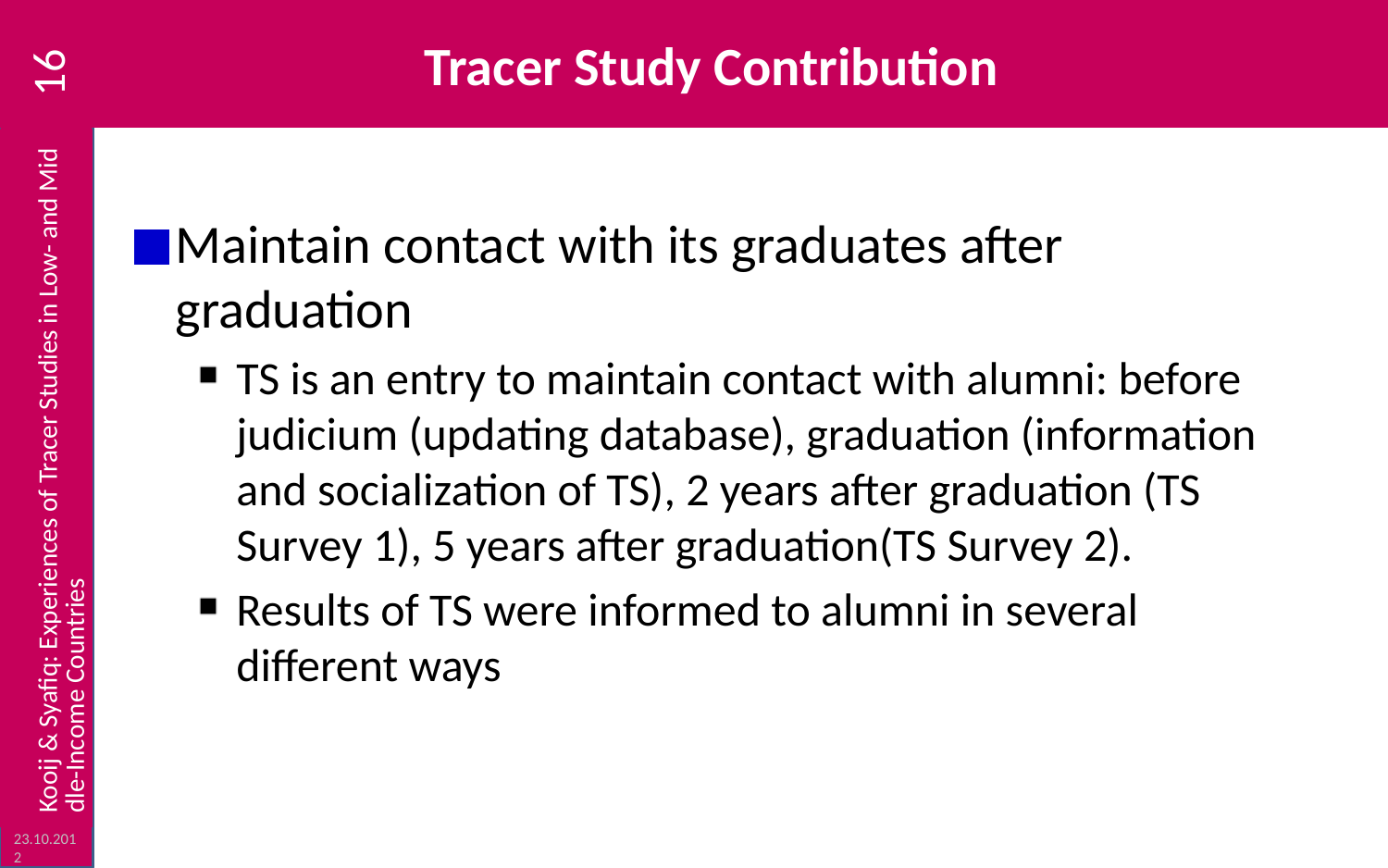

# Tracer Study Contribution
16
Maintain contact with its graduates after graduation
TS is an entry to maintain contact with alumni: before judicium (updating database), graduation (information and socialization of TS), 2 years after graduation (TS Survey 1), 5 years after graduation(TS Survey 2).
Results of TS were informed to alumni in several different ways
Kooij & Syafiq: Experiences of Tracer Studies in Low- and Middle-Income Countries
23.10.2012